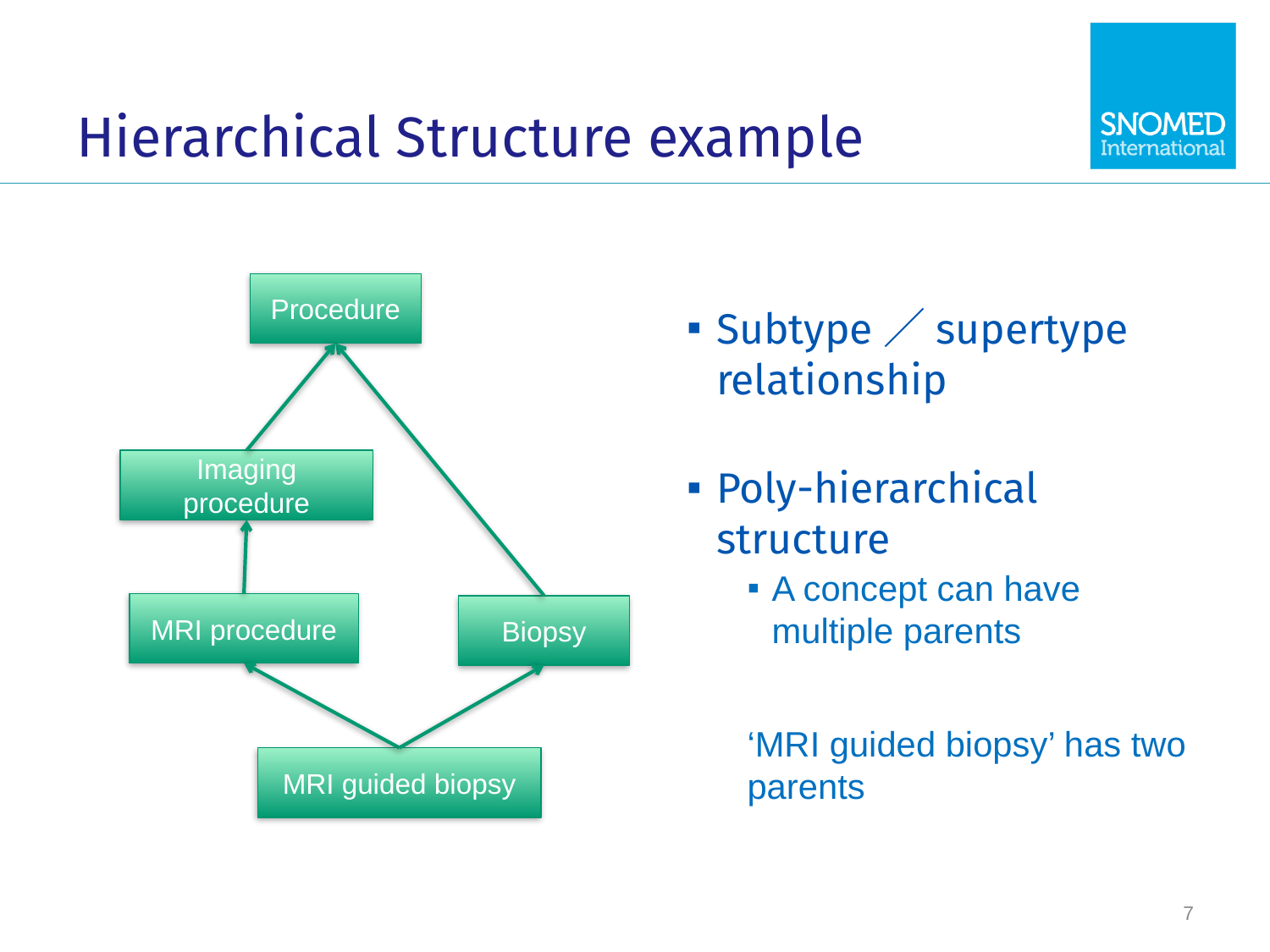

# Hierarchical Structure example
Procedure
Subtype／supertype relationship

Poly-hierarchical structure
A concept can have multiple parents

‘MRI guided biopsy’ has two parents
Imaging procedure
MRI procedure
Biopsy
MRI guided biopsy
7